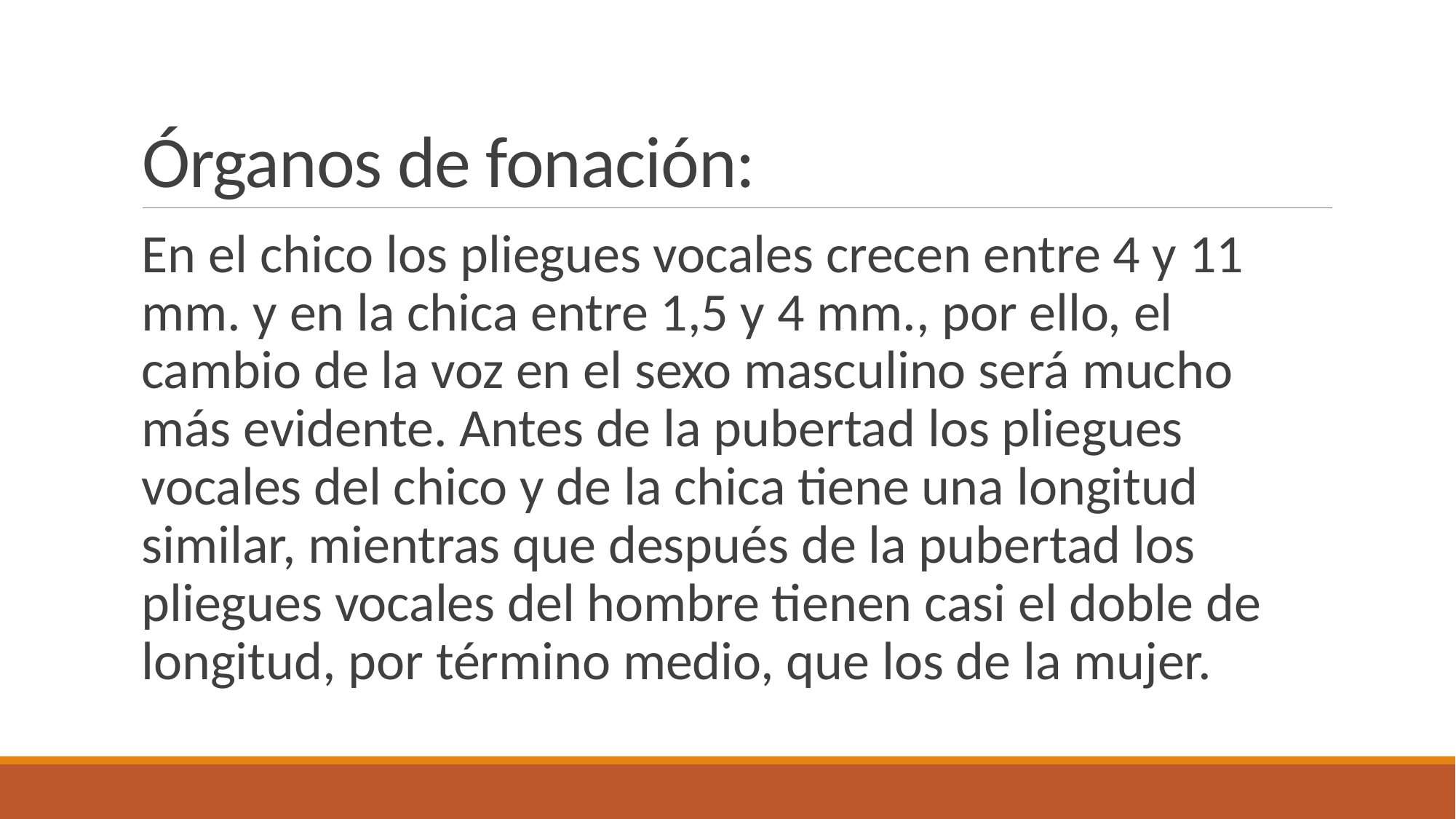

# Órganos de fonación:
En el chico los pliegues vocales crecen entre 4 y 11 mm. y en la chica entre 1,5 y 4 mm., por ello, el cambio de la voz en el sexo masculino será mucho más evidente. Antes de la pubertad los pliegues vocales del chico y de la chica tiene una longitud similar, mientras que después de la pubertad los pliegues vocales del hombre tienen casi el doble de longitud, por término medio, que los de la mujer.